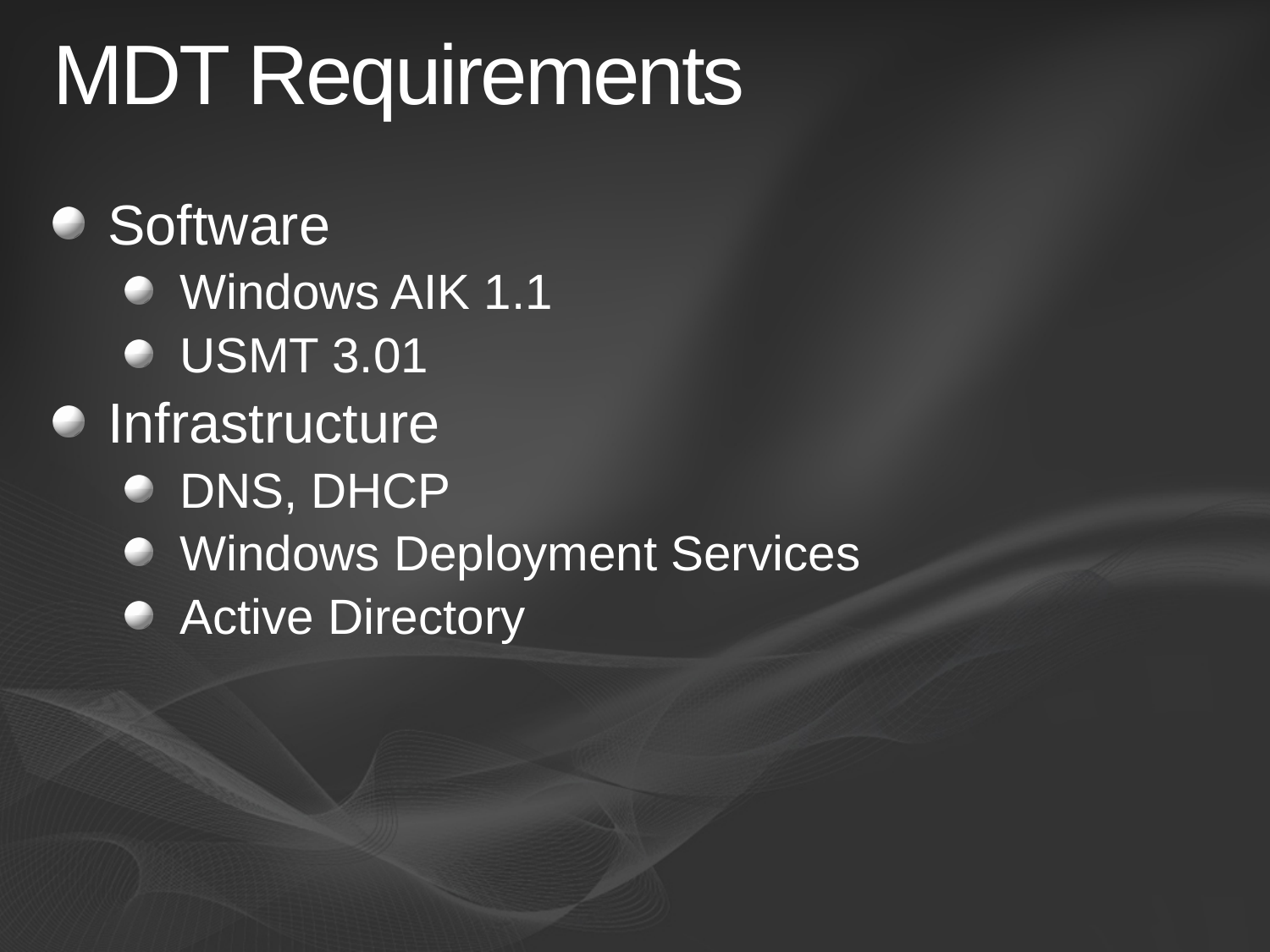

# MDT Requirements
Software
Windows AIK 1.1
USMT 3.01
Infrastructure
DNS, DHCP
Windows Deployment Services
Active Directory